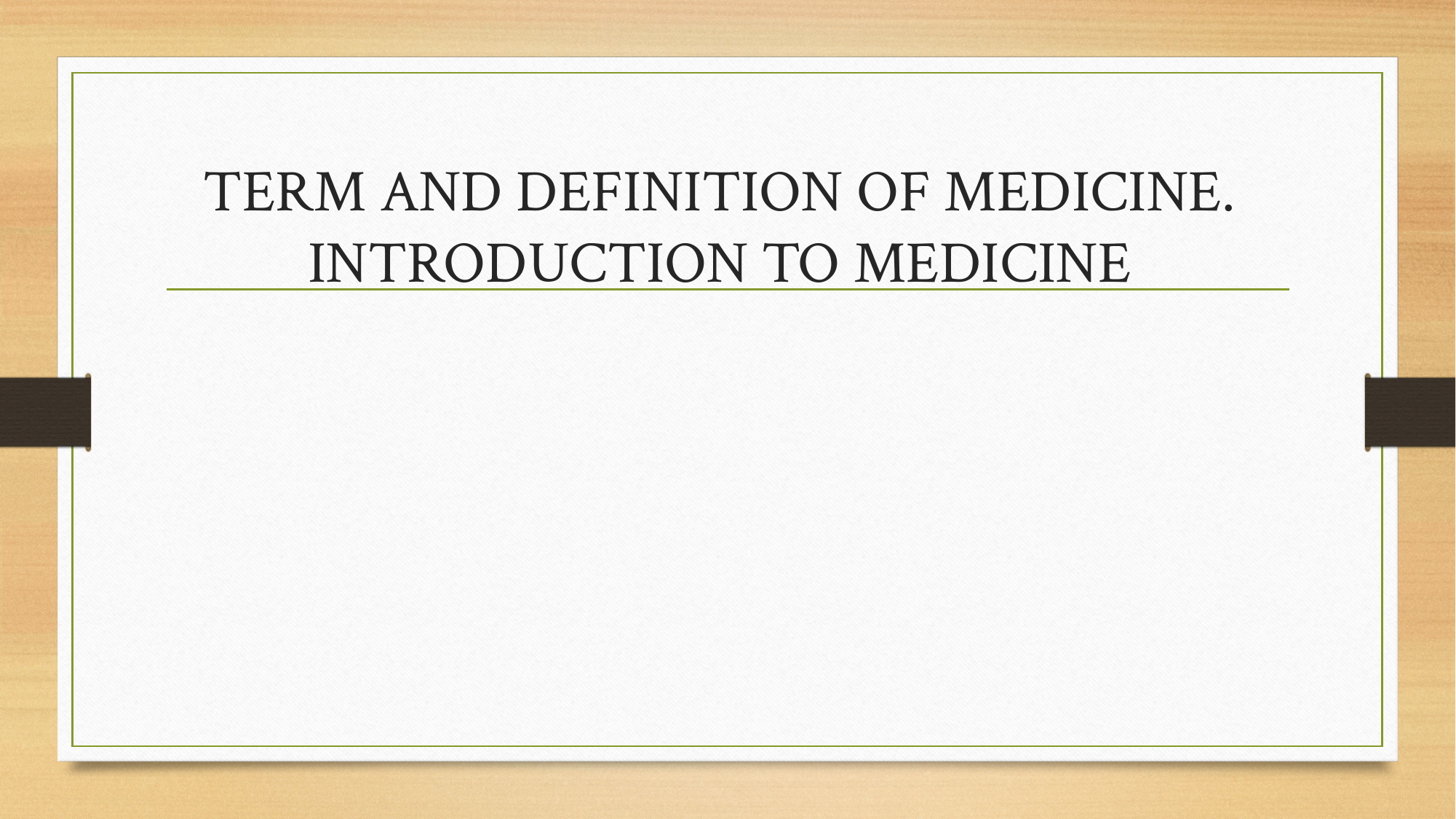

# TERM AND DEFINITION OF MEDICINE. INTRODUCTION TO MEDICINE